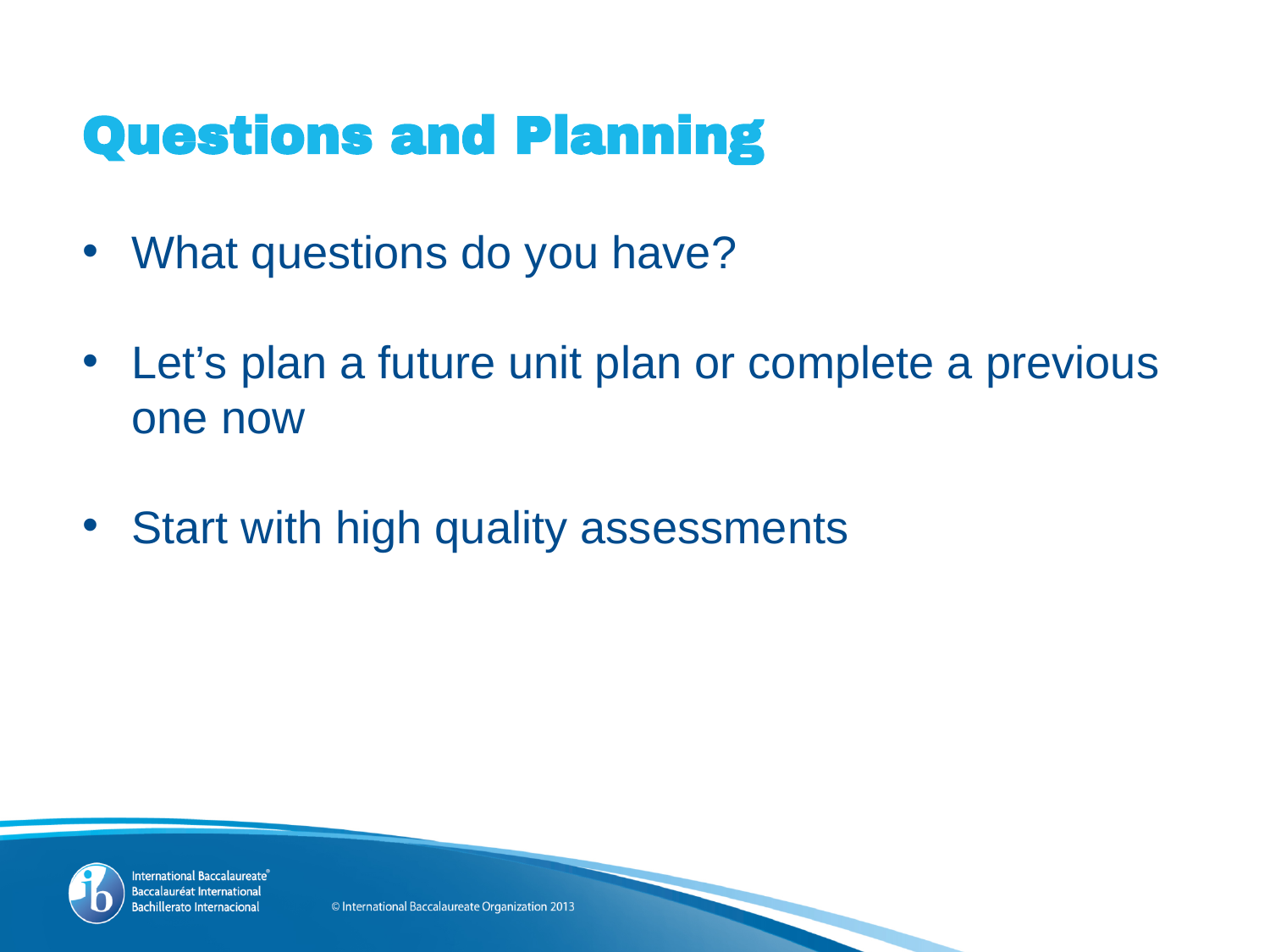

# Questions and Planning
What questions do you have?
Let’s plan a future unit plan or complete a previous one now

Start with high quality assessments